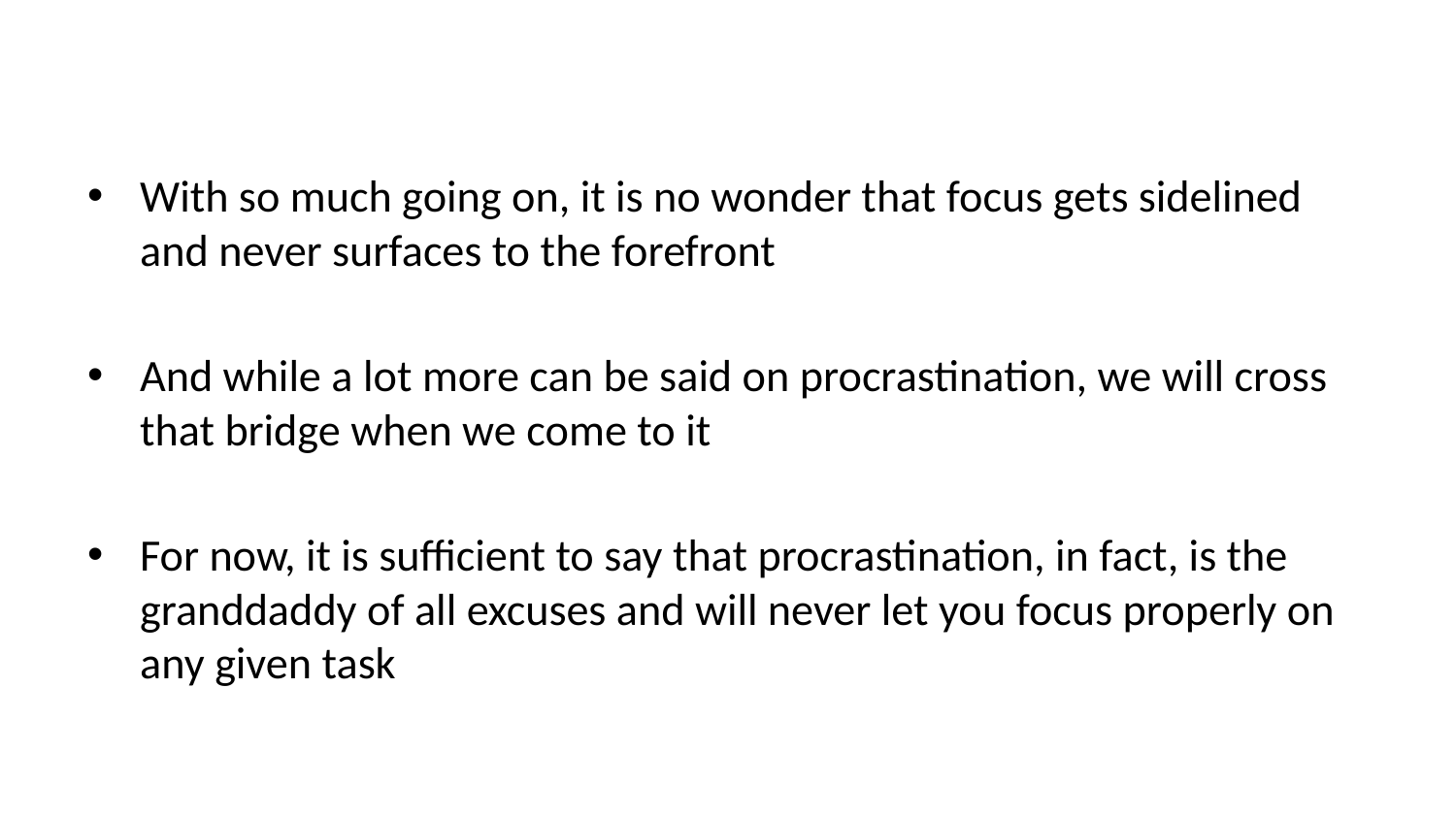

With so much going on, it is no wonder that focus gets sidelined and never surfaces to the forefront

And while a lot more can be said on procrastination, we will cross that bridge when we come to it

For now, it is sufficient to say that procrastination, in fact, is the granddaddy of all excuses and will never let you focus properly on any given task